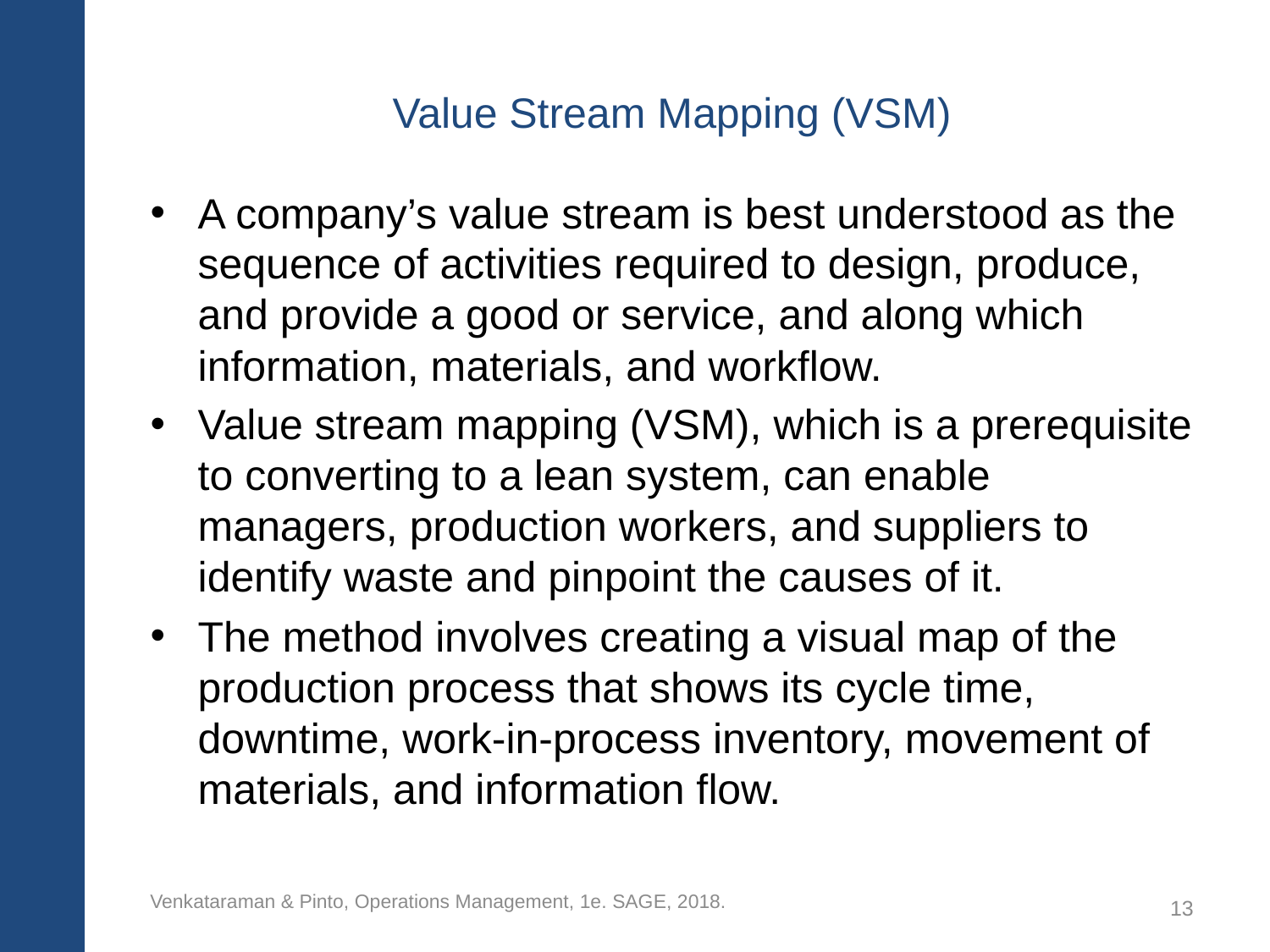

# Value Stream Mapping (VSM)
A company’s value stream is best understood as the sequence of activities required to design, produce, and provide a good or service, and along which information, materials, and workflow.
Value stream mapping (VSM), which is a prerequisite to converting to a lean system, can enable managers, production workers, and suppliers to identify waste and pinpoint the causes of it.
The method involves creating a visual map of the production process that shows its cycle time, downtime, work-in-process inventory, movement of materials, and information flow.
Venkataraman & Pinto, Operations Management, 1e. SAGE, 2018.
13